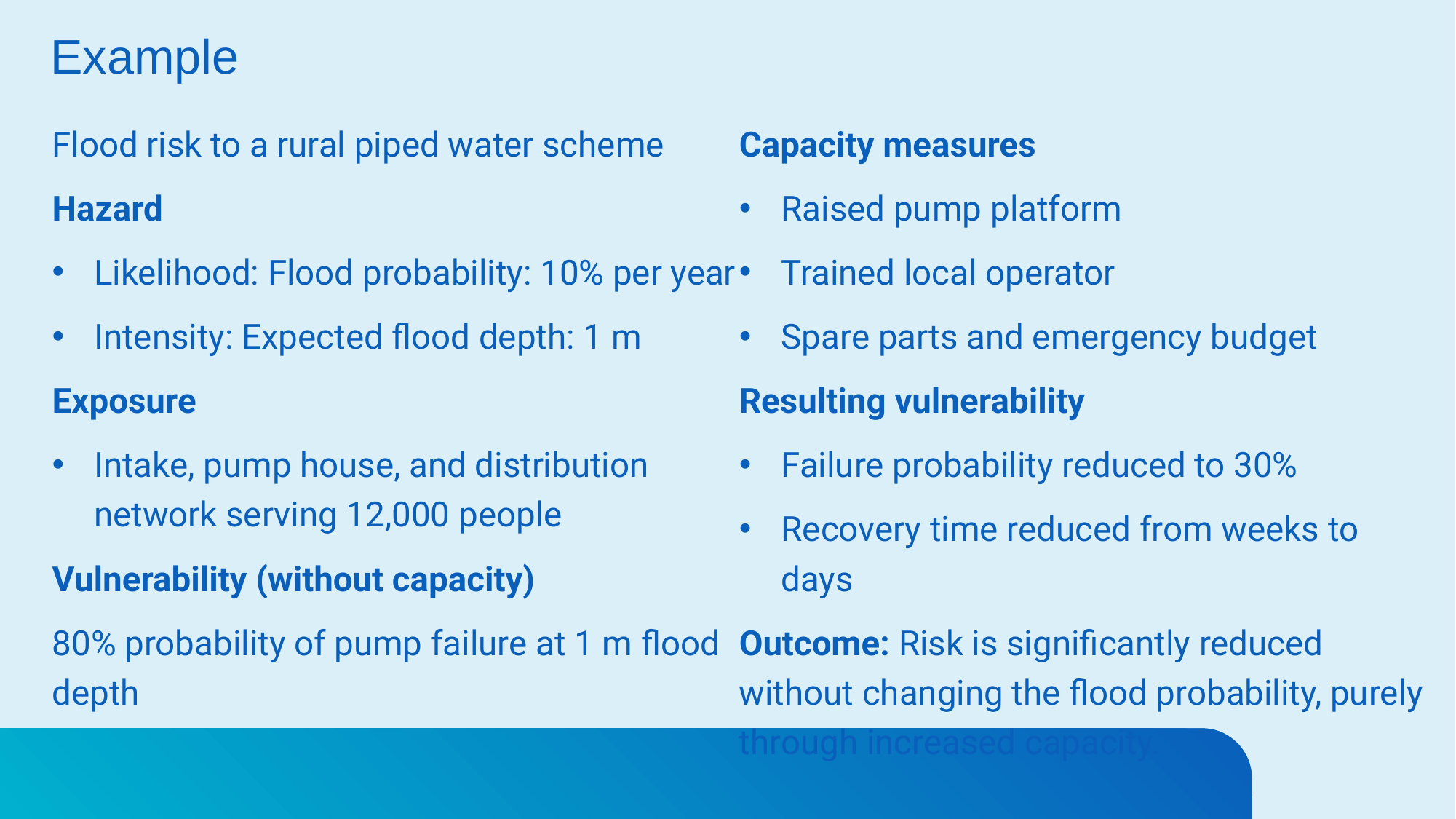

# Example
Flood risk to a rural piped water scheme
Hazard
Likelihood: Flood probability: 10% per year
Intensity: Expected flood depth: 1 m
Exposure
Intake, pump house, and distribution network serving 12,000 people
Vulnerability (without capacity)
80% probability of pump failure at 1 m flood depth

Capacity measures
Raised pump platform
Trained local operator
Spare parts and emergency budget
Resulting vulnerability
Failure probability reduced to 30%
Recovery time reduced from weeks to days
Outcome: Risk is significantly reduced without changing the flood probability, purely through increased capacity.